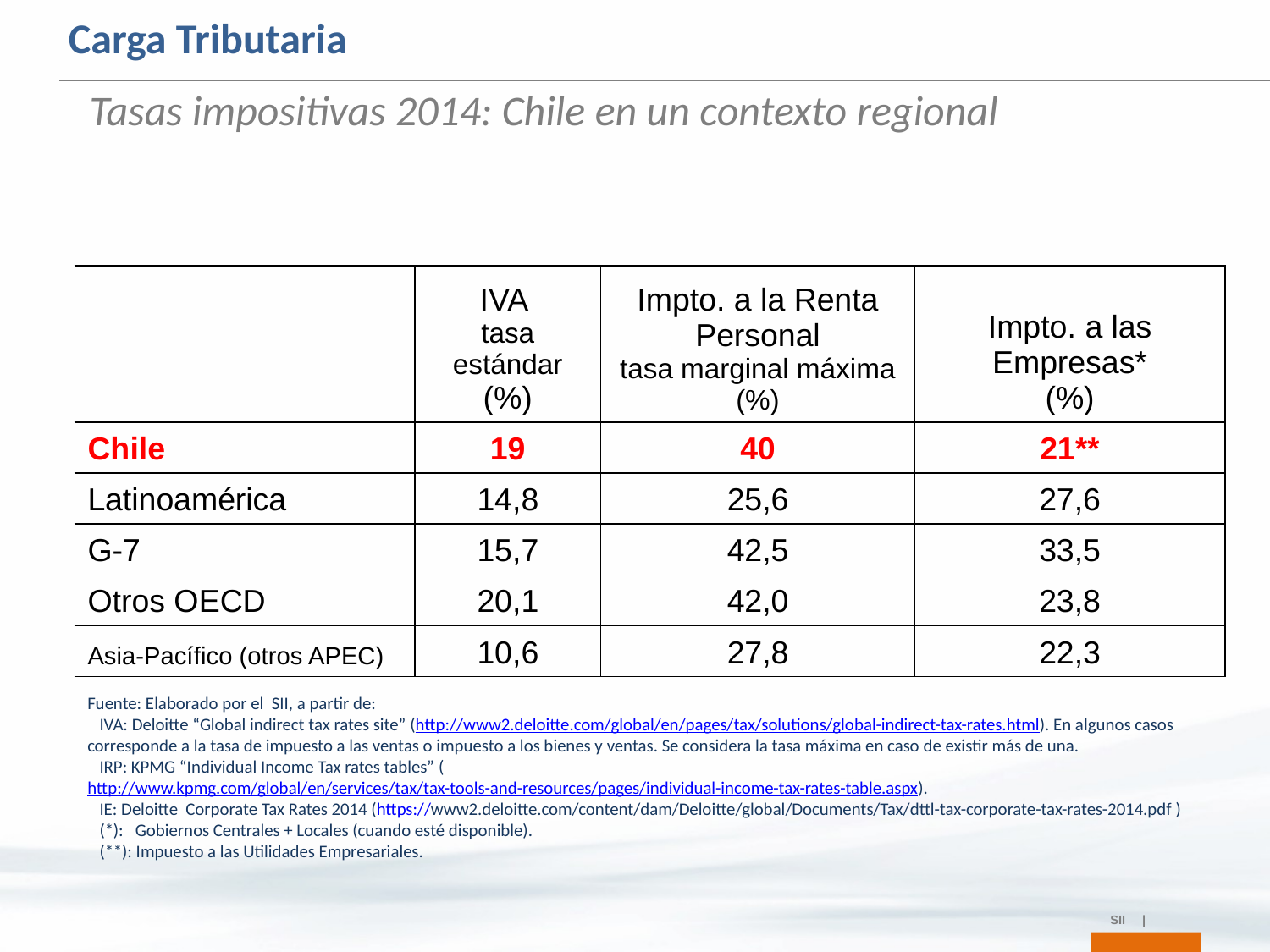

Carga Tributaria
Tasas impositivas 2014: Chile en un contexto regional
|  | IVA tasa estándar (%) | Impto. a la Renta Personal tasa marginal máxima (%) | Impto. a las Empresas\* (%) |
| --- | --- | --- | --- |
| Chile | 19 | 40 | 21\*\* |
| Latinoamérica | 14,8 | 25,6 | 27,6 |
| G-7 | 15,7 | 42,5 | 33,5 |
| Otros OECD | 20,1 | 42,0 | 23,8 |
| Asia-Pacífico (otros APEC) | 10,6 | 27,8 | 22,3 |
Fuente: Elaborado por el  SII, a partir de:
   IVA: Deloitte “Global indirect tax rates site” (http://www2.deloitte.com/global/en/pages/tax/solutions/global-indirect-tax-rates.html). En algunos casos corresponde a la tasa de impuesto a las ventas o impuesto a los bienes y ventas. Se considera la tasa máxima en caso de existir más de una.
   IRP: KPMG “Individual Income Tax rates tables” (http://www.kpmg.com/global/en/services/tax/tax-tools-and-resources/pages/individual-income-tax-rates-table.aspx).
   IE: Deloitte  Corporate Tax Rates 2014 (https://www2.deloitte.com/content/dam/Deloitte/global/Documents/Tax/dttl-tax-corporate-tax-rates-2014.pdf )
   (*):   Gobiernos Centrales + Locales (cuando esté disponible).
   (**): Impuesto a las Utilidades Empresariales.
SII     |